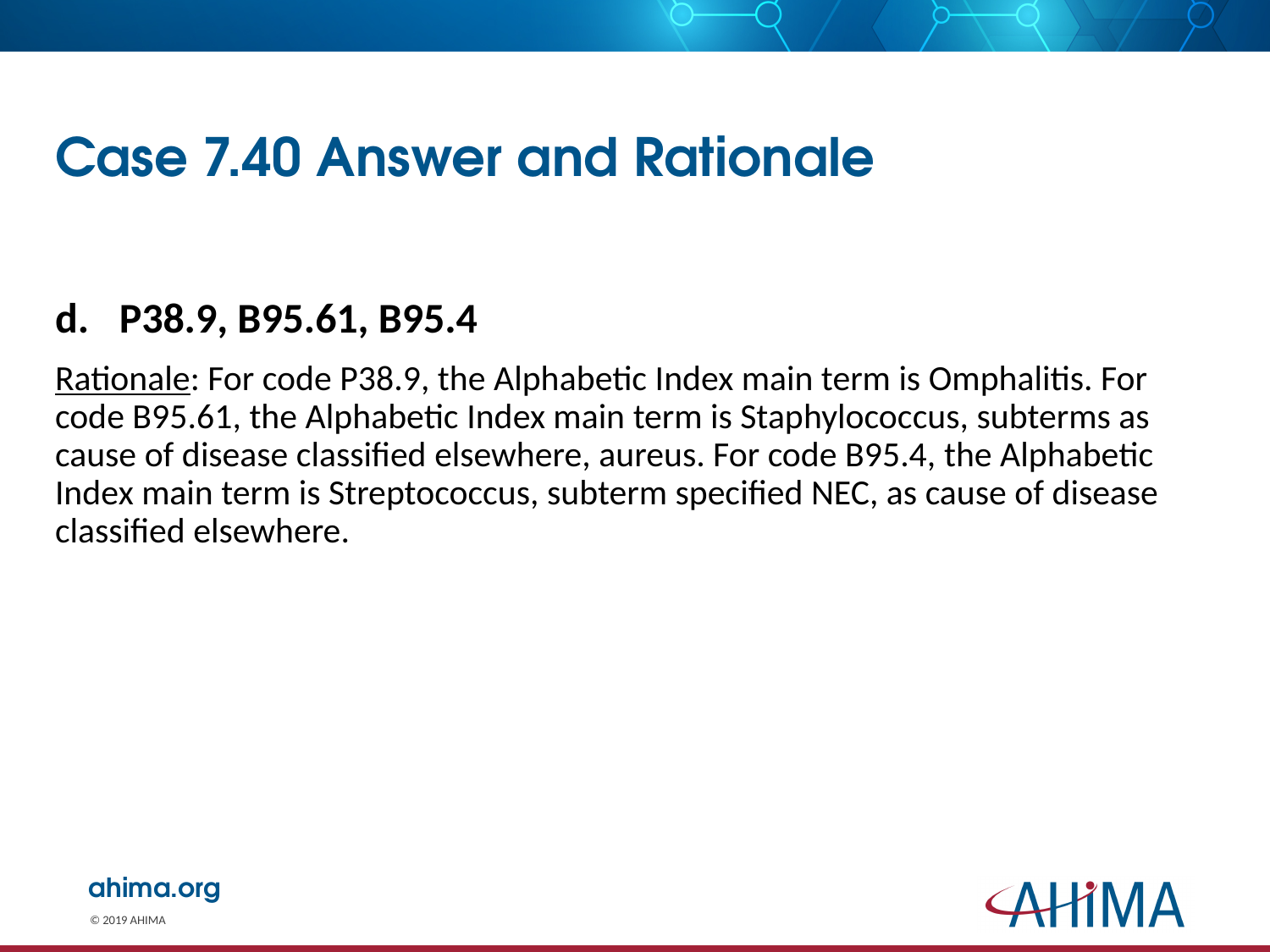

# Case 7.40 Answer and Rationale

P38.9, B95.61, B95.4
Rationale: For code P38.9, the Alphabetic Index main term is Omphalitis. For code B95.61, the Alphabetic Index main term is Staphylococcus, subterms as cause of disease classified elsewhere, aureus. For code B95.4, the Alphabetic Index main term is Streptococcus, subterm specified NEC, as cause of disease classified elsewhere.